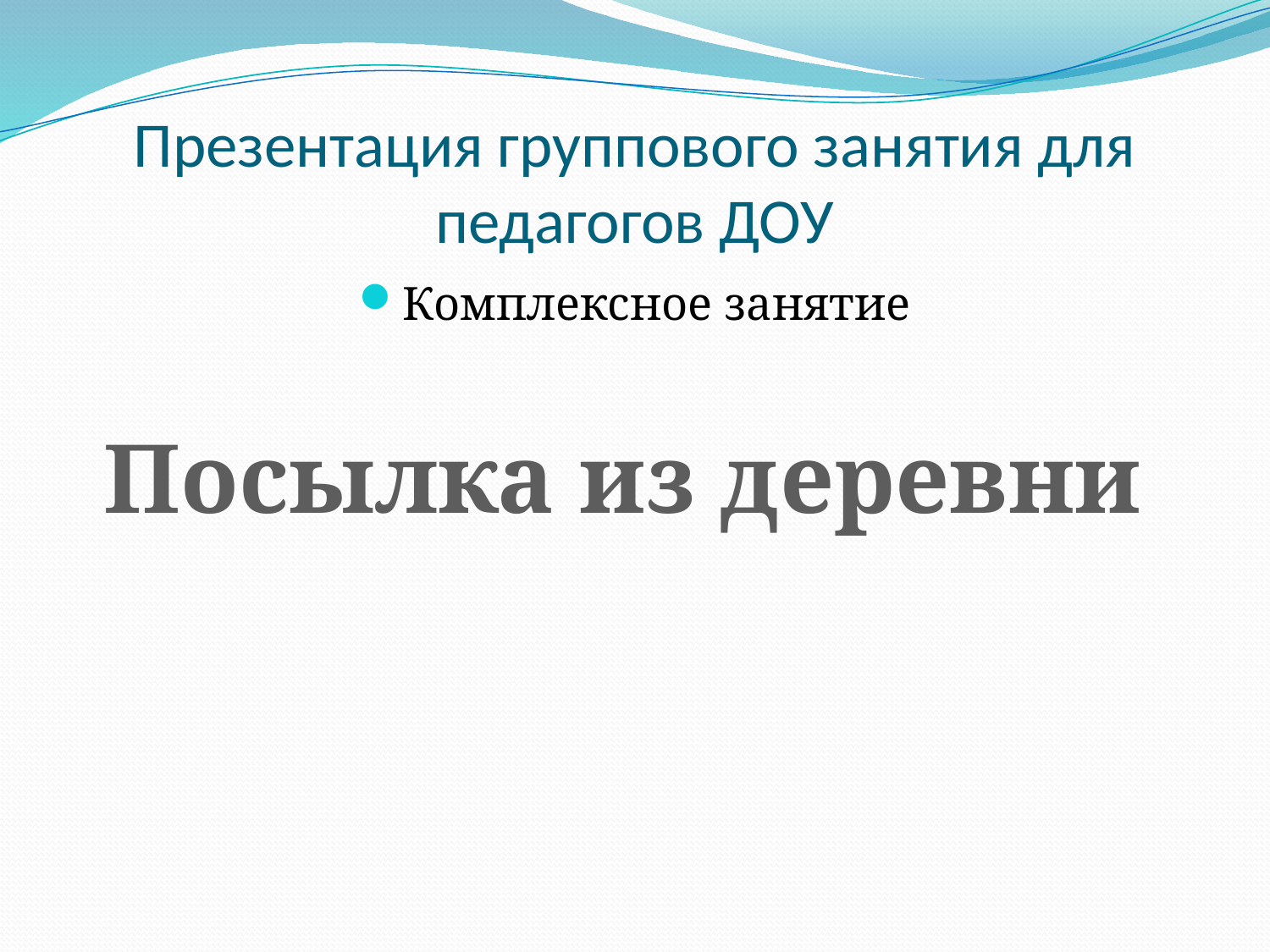

# Презентация группового занятия для педагогов ДОУ
Комплексное занятие
Посылка из деревни